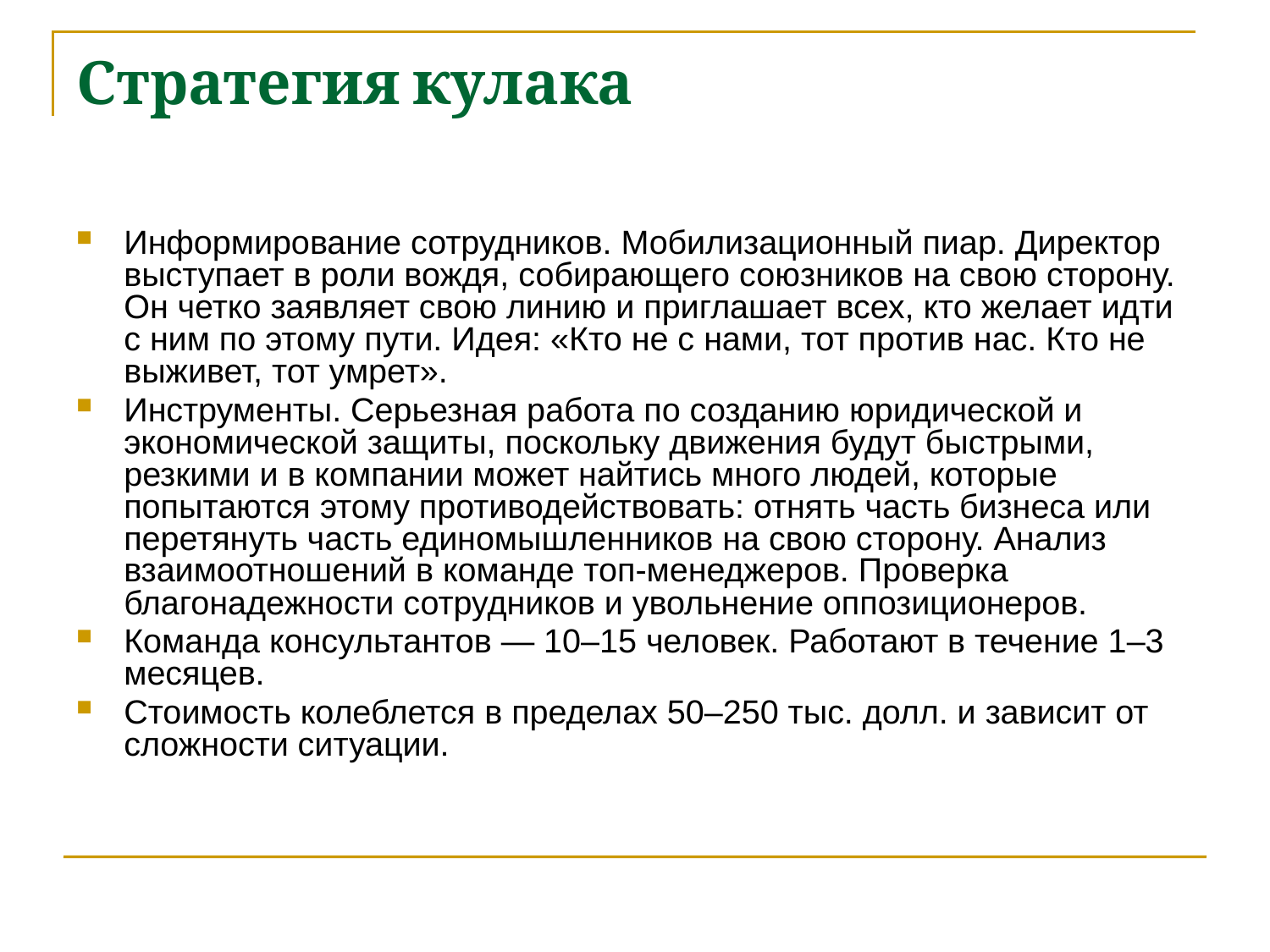

Стратегия кулака
Информирование сотрудников. Мобилизационный пиар. Директор выступает в роли вождя, собирающего союзников на свою сторону. Он четко заявляет свою линию и приглашает всех, кто желает идти с ним по этому пути. Идея: «Кто не с нами, тот против нас. Кто не выживет, тот умрет».
Инструменты. Серьезная работа по созданию юридической и экономической защиты, поскольку движения будут быстрыми, резкими и в компании может найтись много людей, которые попытаются этому противодействовать: отнять часть бизнеса или перетянуть часть единомышленников на свою сторону. Анализ взаимоотношений в команде топ-менеджеров. Проверка благонадежности сотрудников и увольнение оппозиционеров.
Команда консультантов — 10–15 человек. Работают в течение 1–3 месяцев.
Стоимость колеблется в пределах 50–250 тыс. долл. и зависит от сложности ситуации.